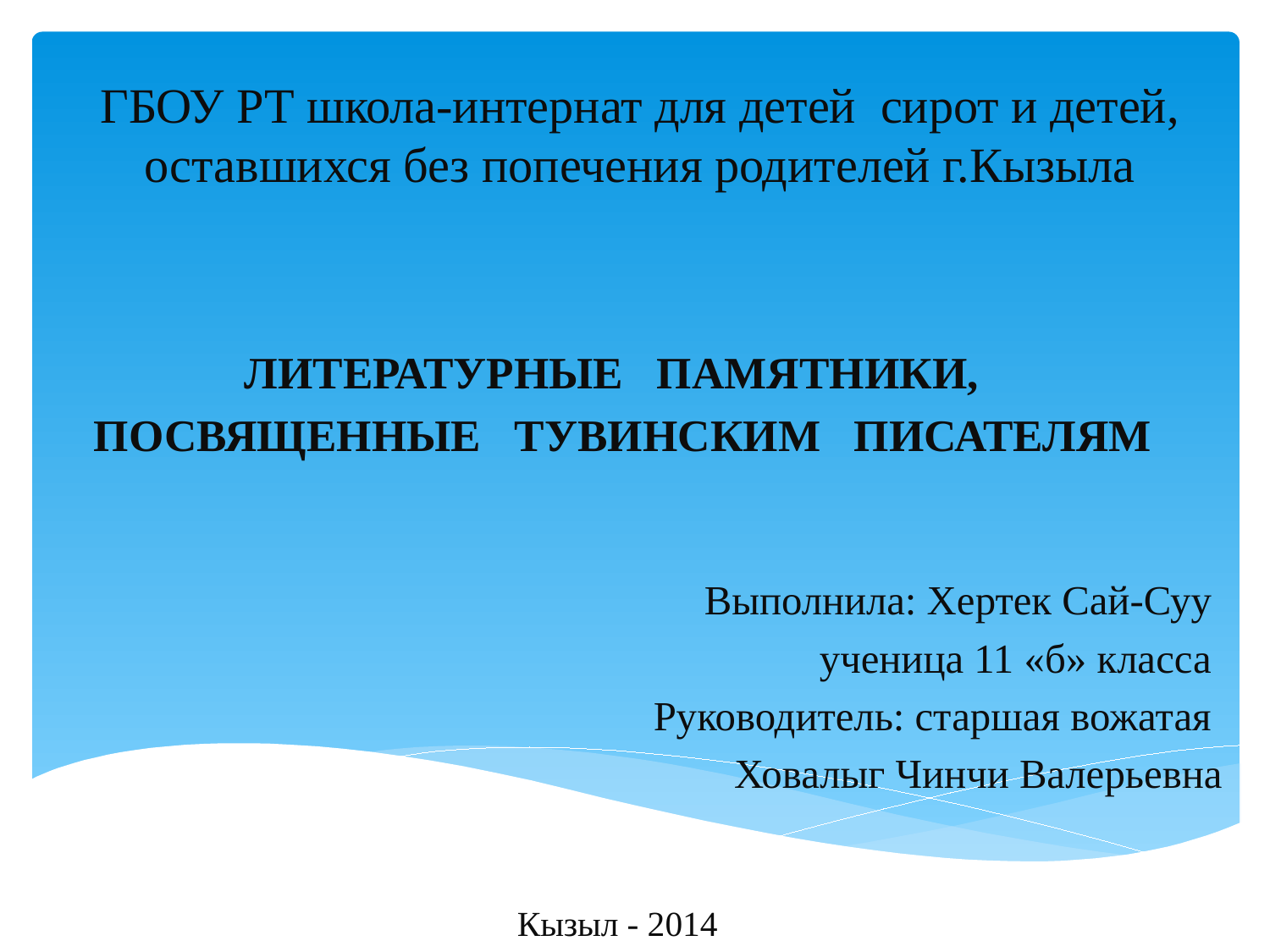

# ГБОУ РТ школа-интернат для детей  сирот и детей, оставшихся без попечения родителей г.Кызыла

ЛИТЕРАТУРНЫЕ   ПАМЯТНИКИ,
 ПОСВЯЩЕННЫЕ   ТУВИНСКИМ   ПИСАТЕЛЯМ

 Выполнила: Хертек Сай-Суу
 ученица 11 «б» класса
Руководитель: старшая вожатая
 Ховалыг Чинчи Валерьевна

Кызыл - 2014